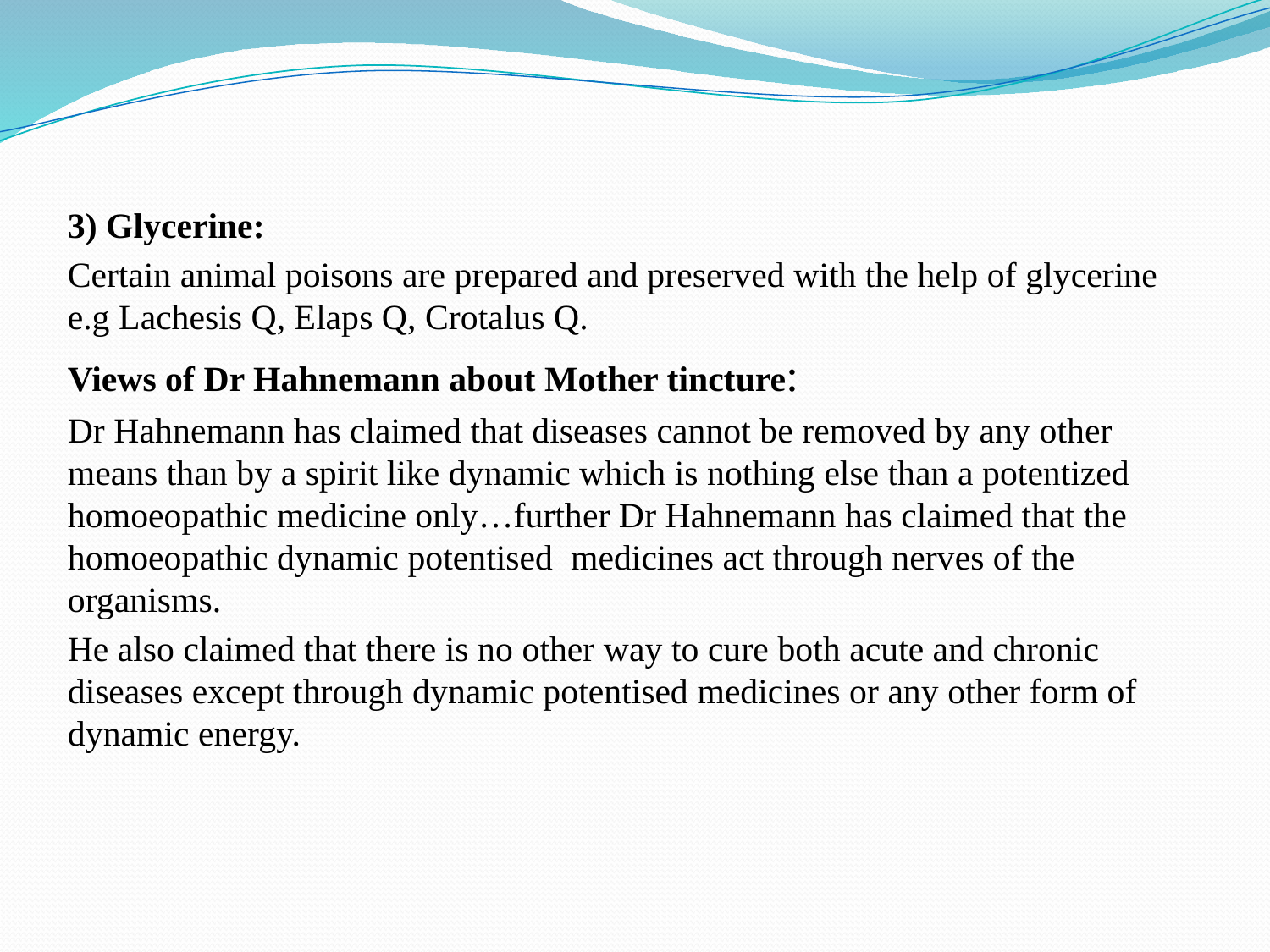

3) Glycerine:
Certain animal poisons are prepared and preserved with the help of glycerine e.g Lachesis Ԛ, Elaps Ԛ, Crotalus Ԛ.
Views of Dr Hahnemann about Mother tincture:
Dr Hahnemann has claimed that diseases cannot be removed by any other means than by a spirit like dynamic which is nothing else than a potentized homoeopathic medicine only…further Dr Hahnemann has claimed that the homoeopathic dynamic potentised  medicines act through nerves of the organisms.
He also claimed that there is no other way to cure both acute and chronic diseases except through dynamic potentised medicines or any other form of dynamic energy.